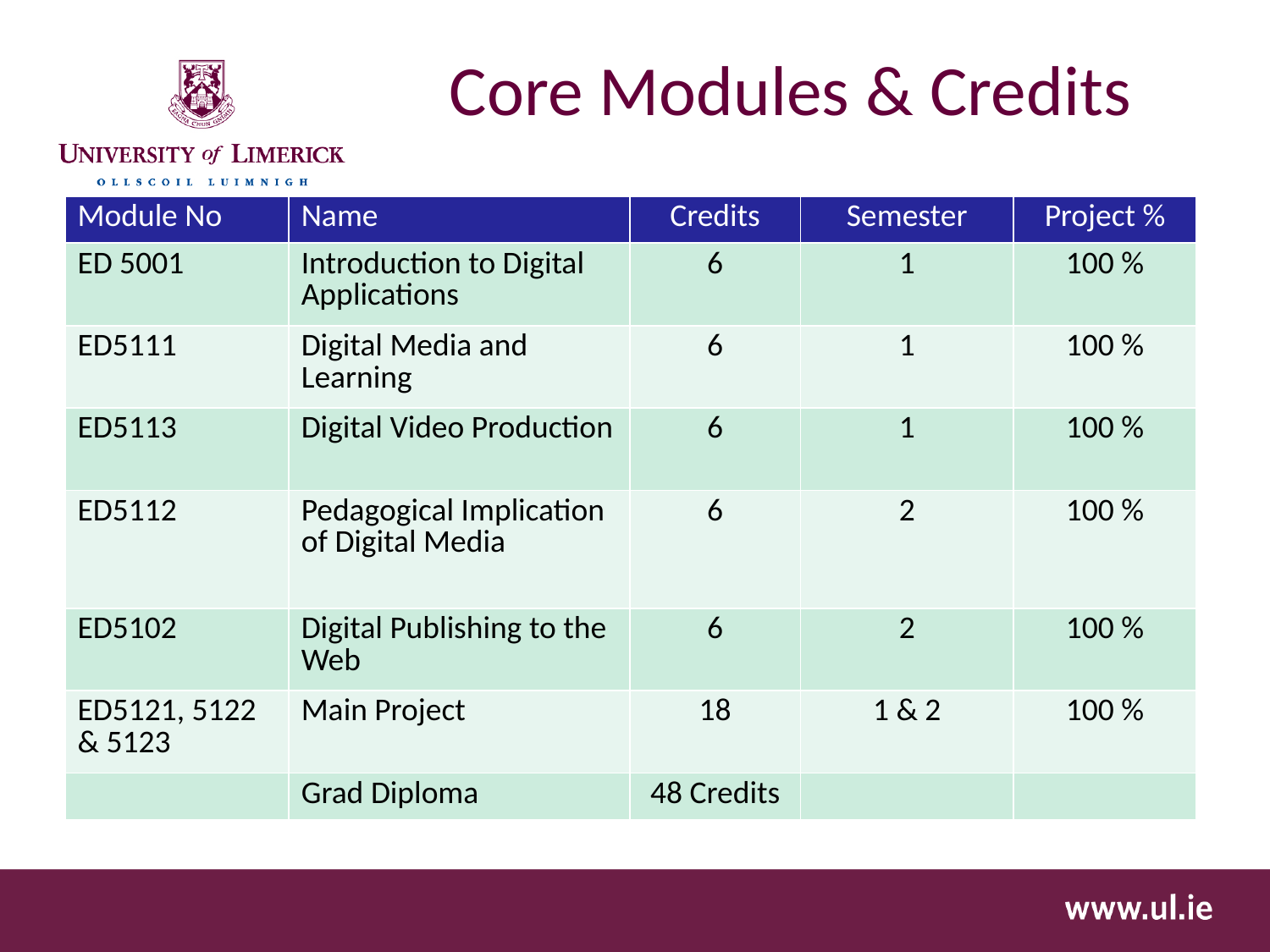

# Core Modules & Credits
| Module No | Name | Credits | Semester | Project % |
| --- | --- | --- | --- | --- |
| ED 5001 | Introduction to Digital Applications | 6 | 1 | 100 % |
| ED5111 | Digital Media and Learning | 6 | 1 | 100 % |
| ED5113 | Digital Video Production | 6 | 1 | 100 % |
| ED5112 | Pedagogical Implication of Digital Media | 6 | 2 | 100 % |
| ED5102 | Digital Publishing to the Web | 6 | 2 | 100 % |
| ED5121, 5122 & 5123 | Main Project | 18 | 1 & 2 | 100 % |
|  | Grad Diploma | 48 Credits |  |  |